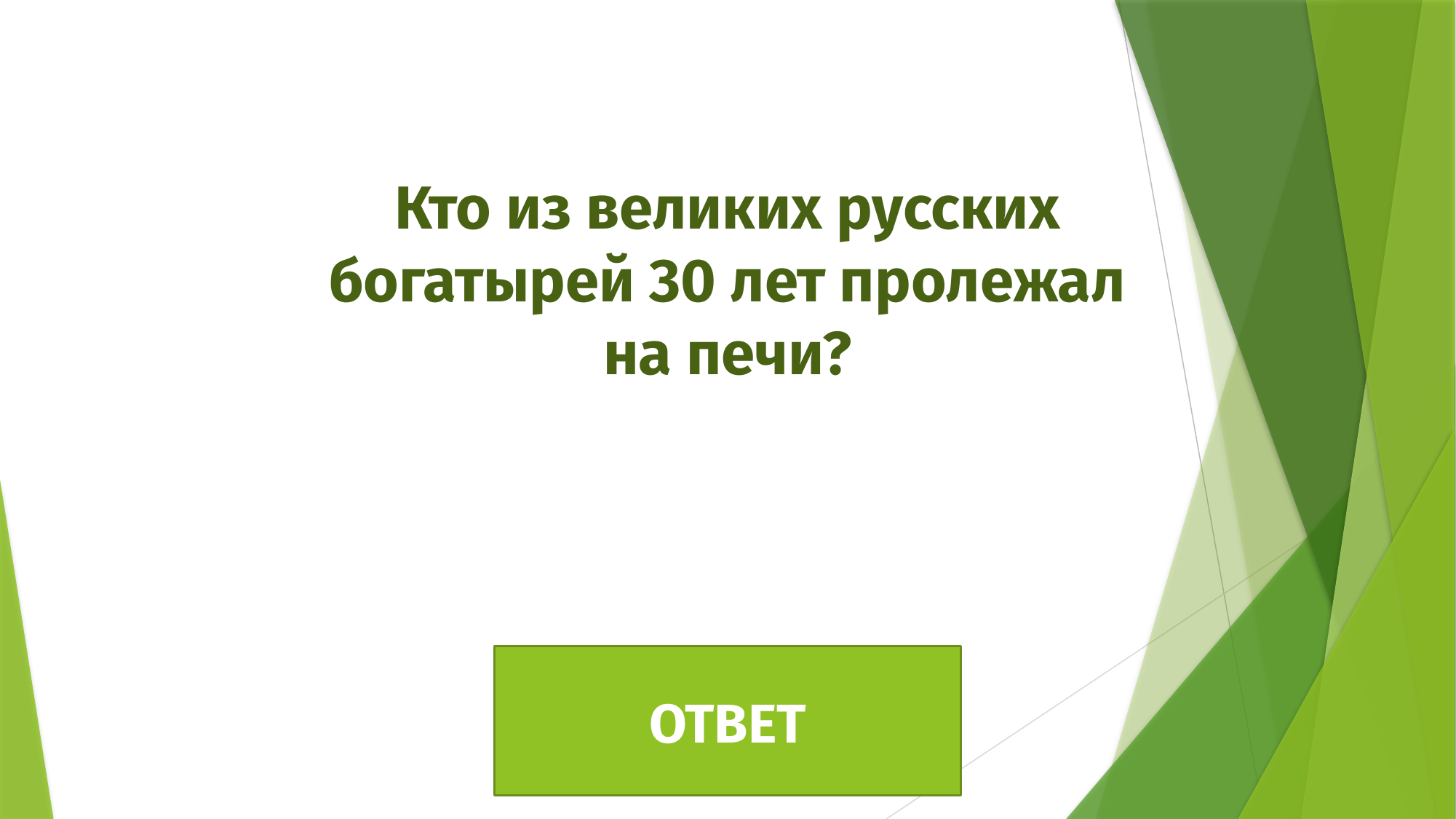

Кто из великих русских богатырей 30 лет пролежал на печи?